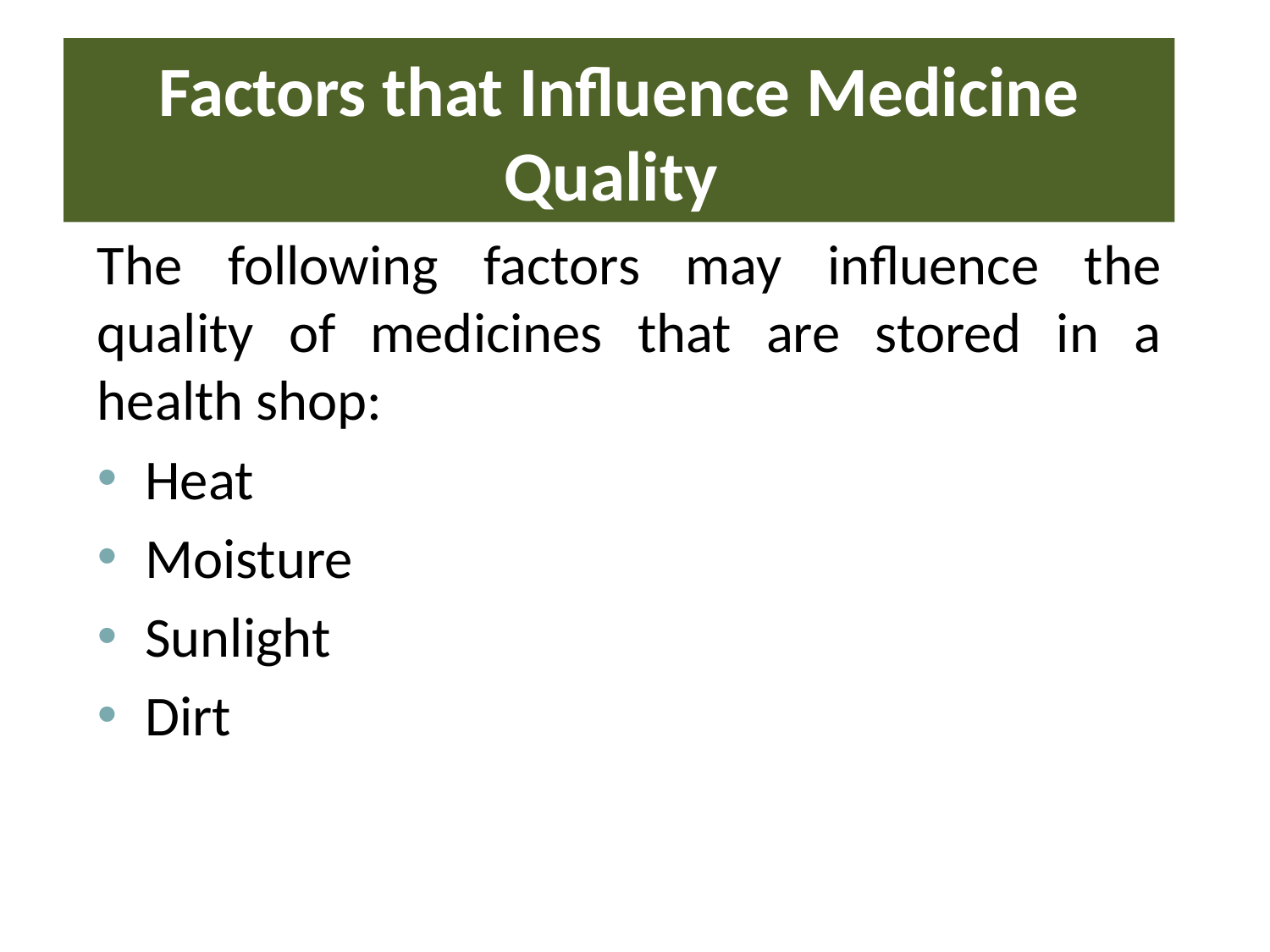

# Factors that Influence Medicine Quality
The following factors may influence the quality of medicines that are stored in a health shop:
Heat
Moisture
Sunlight
Dirt